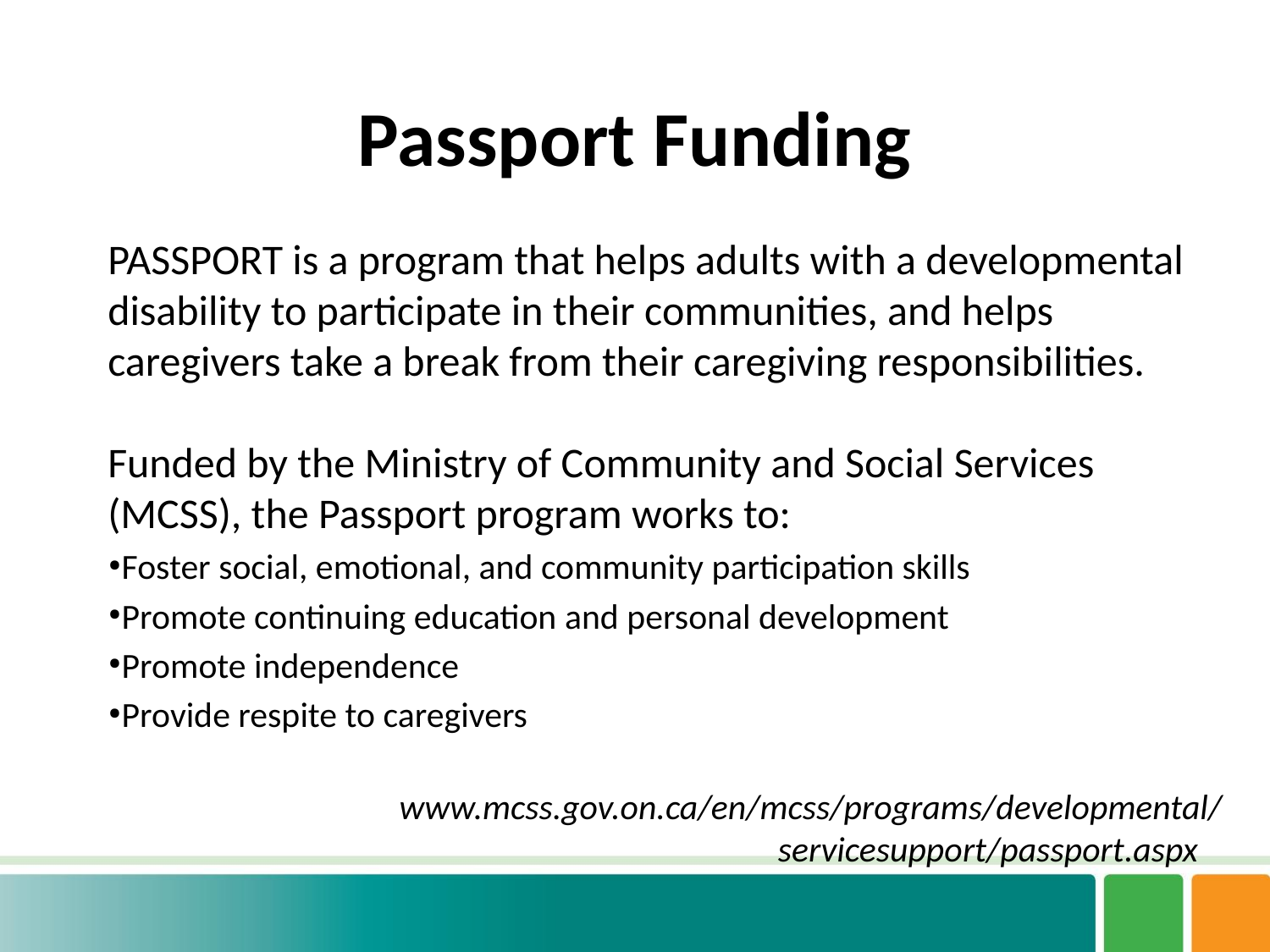

# Passport Funding
PASSPORT is a program that helps adults with a developmental disability to participate in their communities, and helps caregivers take a break from their caregiving responsibilities.

Funded by the Ministry of Community and Social Services (MCSS), the Passport program works to:
Foster social, emotional, and community participation skills
Promote continuing education and personal development
Promote independence
Provide respite to caregivers
www.mcss.gov.on.ca/en/mcss/programs/developmental/
servicesupport/passport.aspx